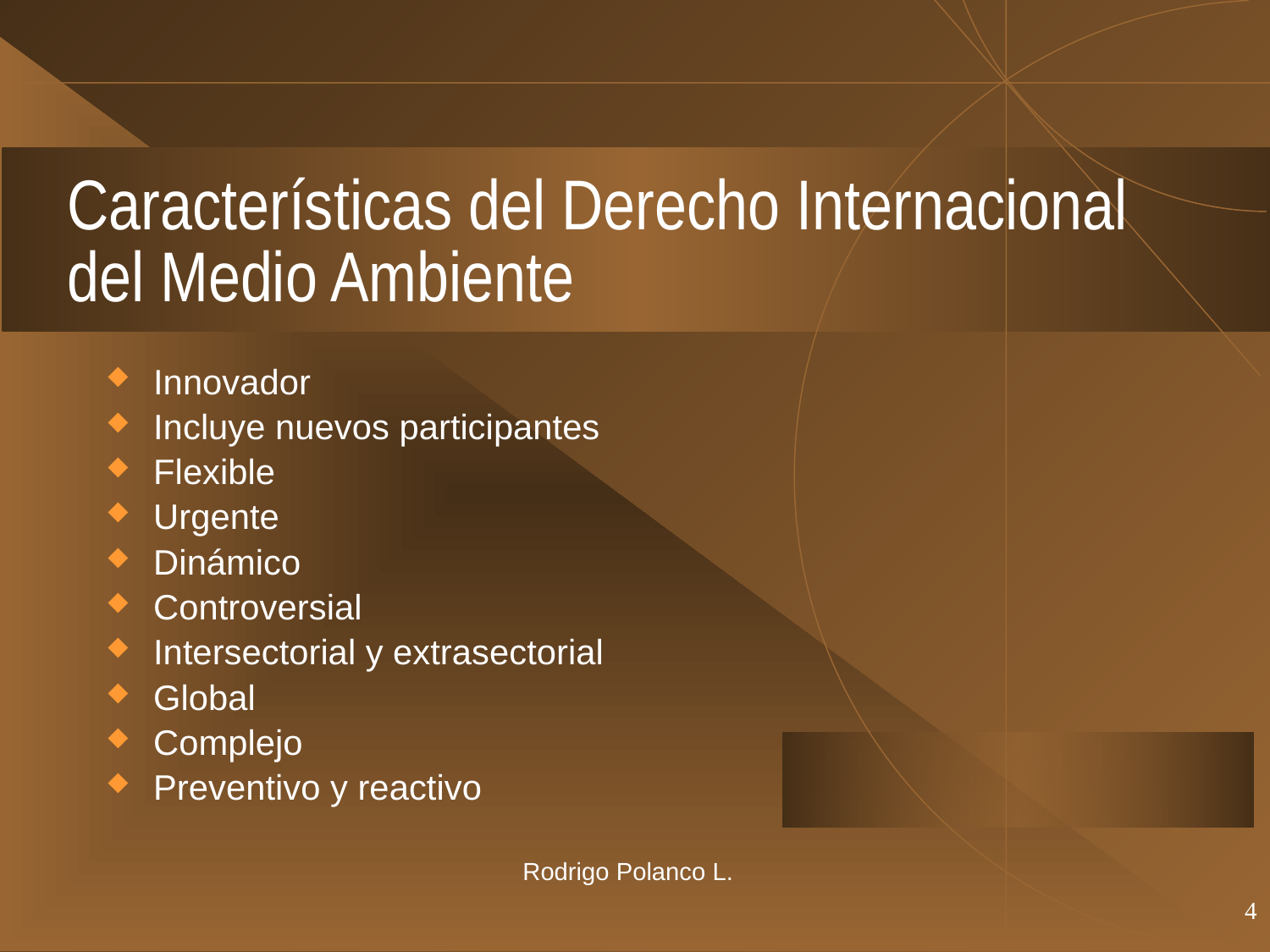

# Características del Derecho Internacional del Medio Ambiente
Innovador
Incluye nuevos participantes
Flexible
Urgente
Dinámico
Controversial
Intersectorial y extrasectorial
Global
Complejo
Preventivo y reactivo

Rodrigo Polanco L.
4